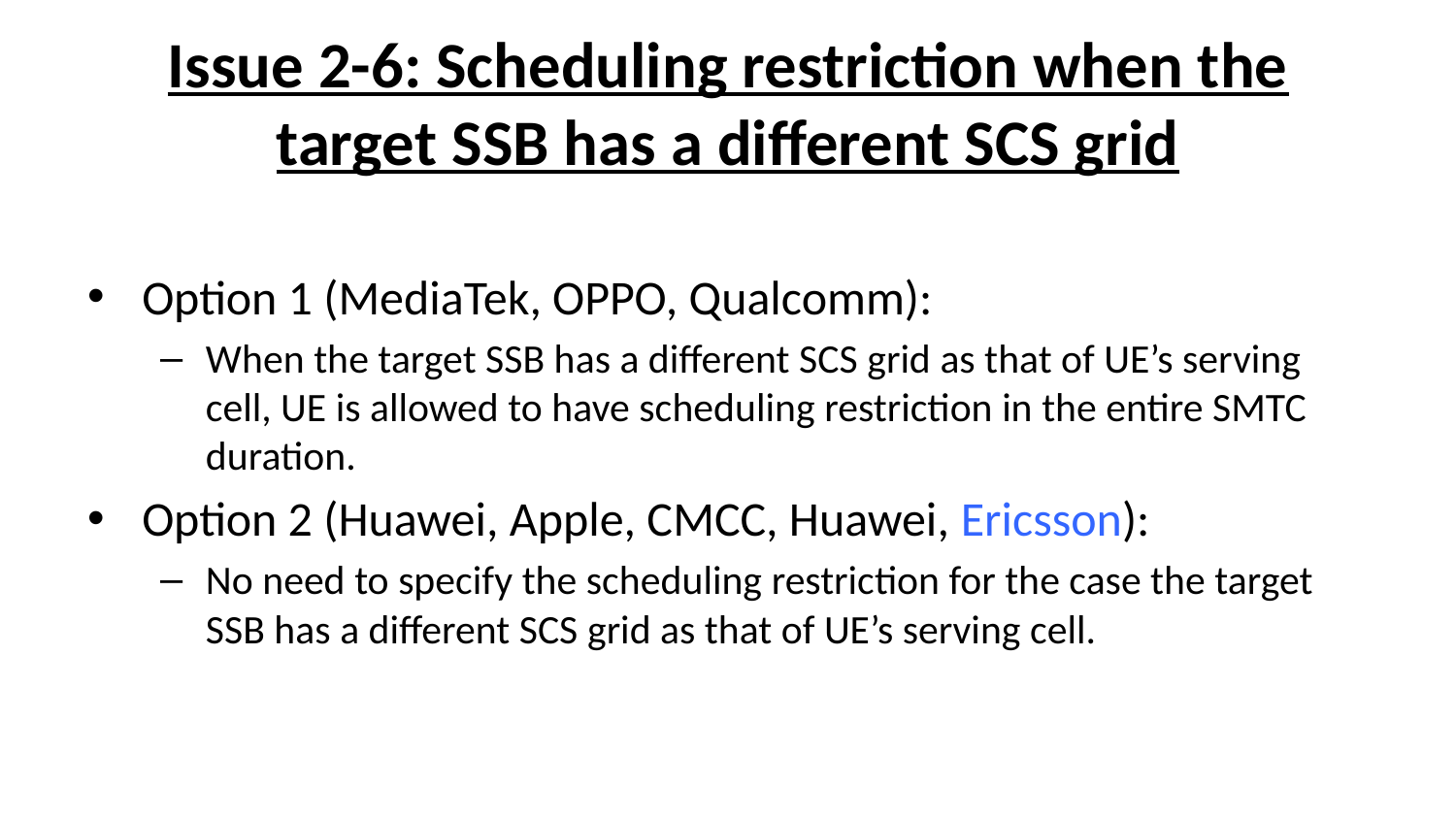

# Issue 2-6: Scheduling restriction when the target SSB has a different SCS grid

Option 1 (MediaTek, OPPO, Qualcomm):
When the target SSB has a different SCS grid as that of UE’s serving cell, UE is allowed to have scheduling restriction in the entire SMTC duration.
Option 2 (Huawei, Apple, CMCC, Huawei, Ericsson):
No need to specify the scheduling restriction for the case the target SSB has a different SCS grid as that of UE’s serving cell.